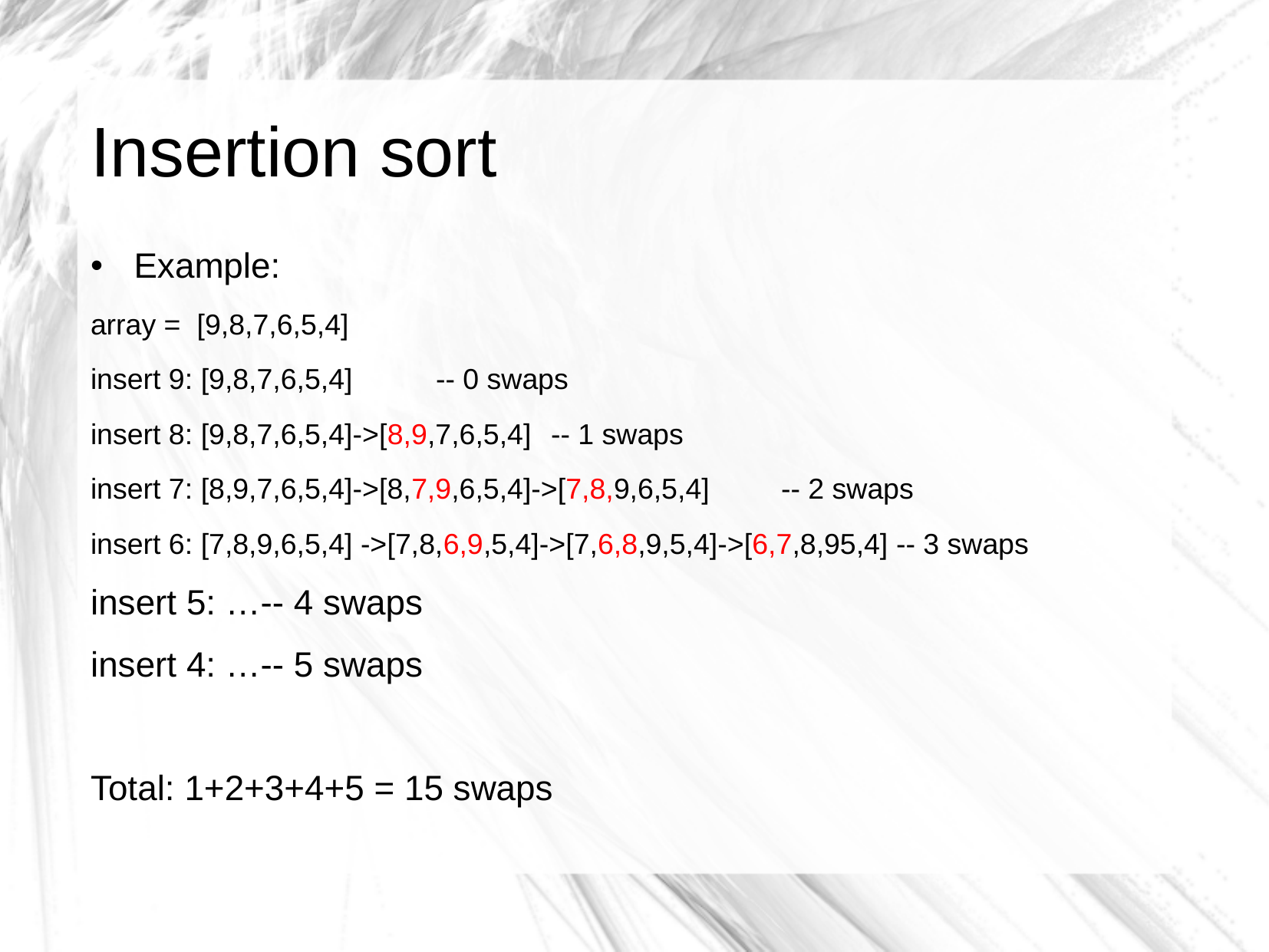

# Insertion sort
Example:
array =  [9,8,7,6,5,4]
insert 9: [9,8,7,6,5,4]	-- 0 swaps
insert 8: [9,8,7,6,5,4]->[8,9,7,6,5,4] 	-- 1 swaps
insert 7: [8,9,7,6,5,4]->[8,7,9,6,5,4]->[7,8,9,6,5,4] 	-- 2 swaps
insert 6: [7,8,9,6,5,4] ->[7,8,6,9,5,4]->[7,6,8,9,5,4]->[6,7,8,95,4] 	-- 3 swaps
insert 5: …-- 4 swaps
insert 4: …-- 5 swaps

Total: 1+2+3+4+5 = 15 swaps